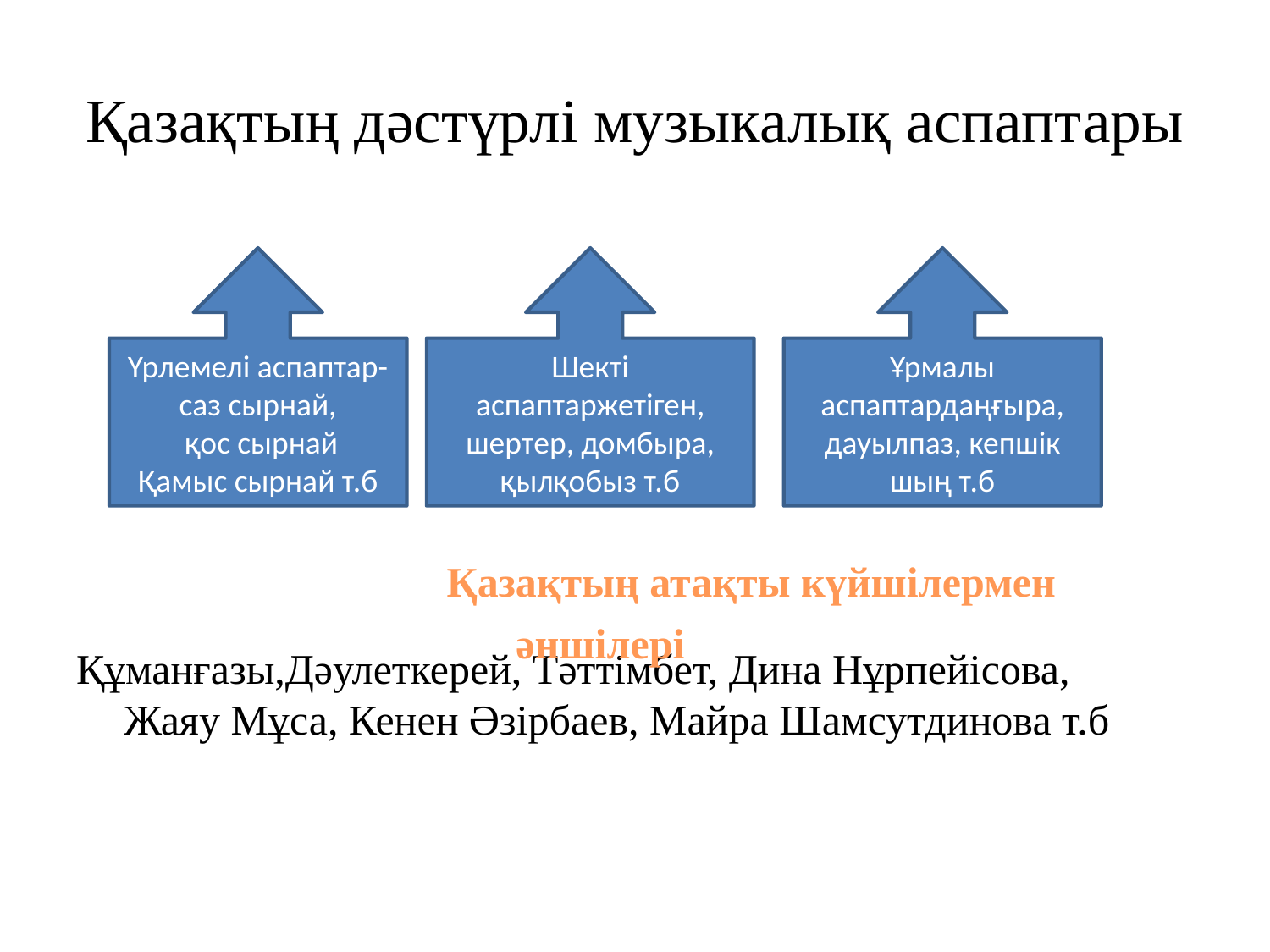

# Қазақтың дәстүрлі музыкалық аспаптары

Құманғазы,Дәулеткерей, Тәттімбет, Дина Нұрпейісова, Жаяу Мұса, Кенен Әзірбаев, Майра Шамсутдинова т.б
Үрлемелі аспаптар-саз сырнай,
 қос сырнай
Қамыс сырнай т.б
Шекті аспаптаржетіген, шертер, домбыра, қылқобыз т.б
Ұрмалы аспаптардаңғыра, дауылпаз, кепшік шың т.б
              Қазақтың атақты күйшілермен әншілері